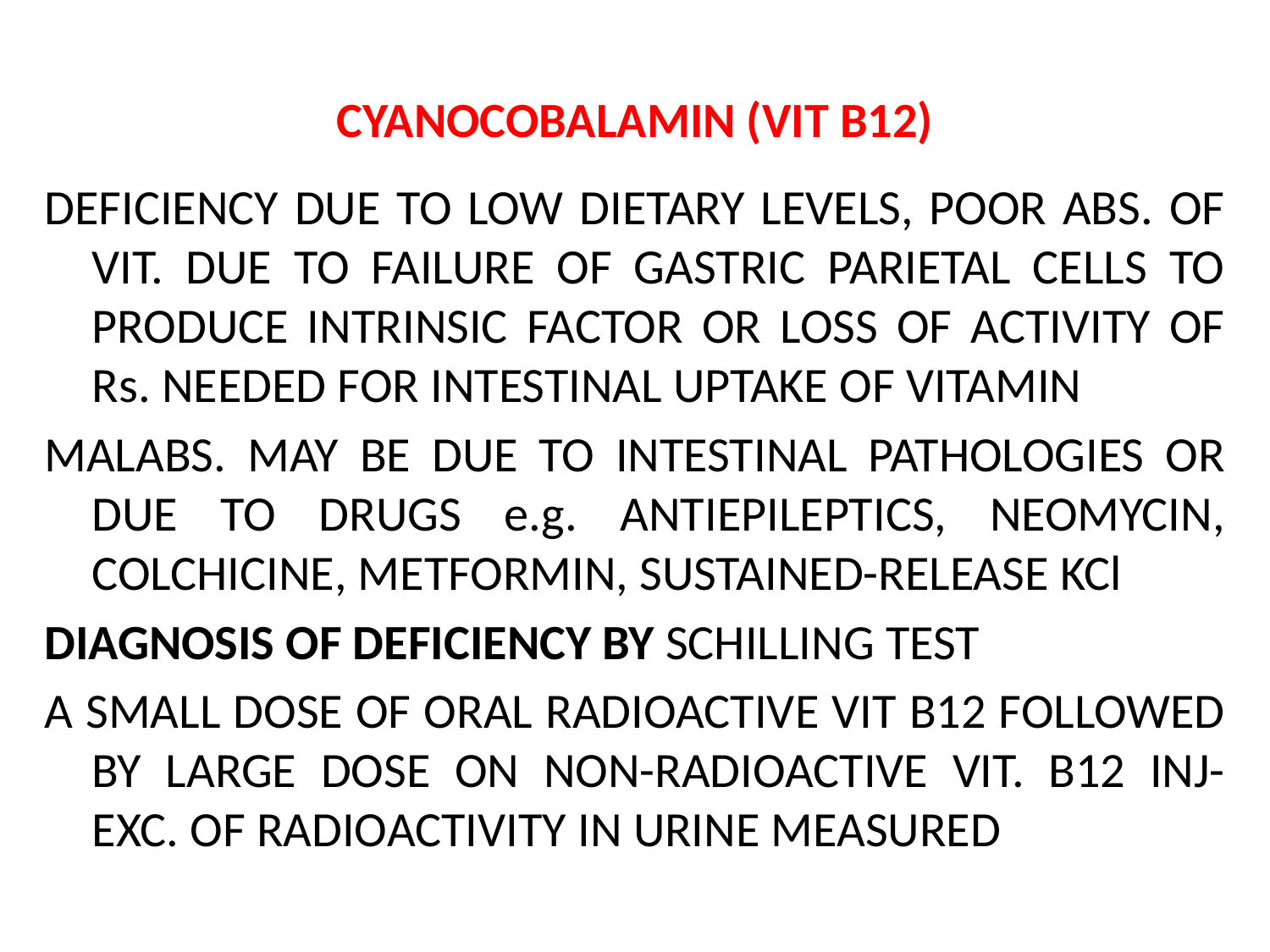

# CYANOCOBALAMIN (VIT B12)
DEFICIENCY DUE TO LOW DIETARY LEVELS, POOR ABS. OF VIT. DUE TO FAILURE OF GASTRIC PARIETAL CELLS TO PRODUCE INTRINSIC FACTOR OR LOSS OF ACTIVITY OF Rs. NEEDED FOR INTESTINAL UPTAKE OF VITAMIN
MALABS. MAY BE DUE TO INTESTINAL PATHOLOGIES OR DUE TO DRUGS e.g. ANTIEPILEPTICS, NEOMYCIN, COLCHICINE, METFORMIN, SUSTAINED-RELEASE KCl
DIAGNOSIS OF DEFICIENCY BY SCHILLING TEST
A SMALL DOSE OF ORAL RADIOACTIVE VIT B12 FOLLOWED BY LARGE DOSE ON NON-RADIOACTIVE VIT. B12 INJ- EXC. OF RADIOACTIVITY IN URINE MEASURED